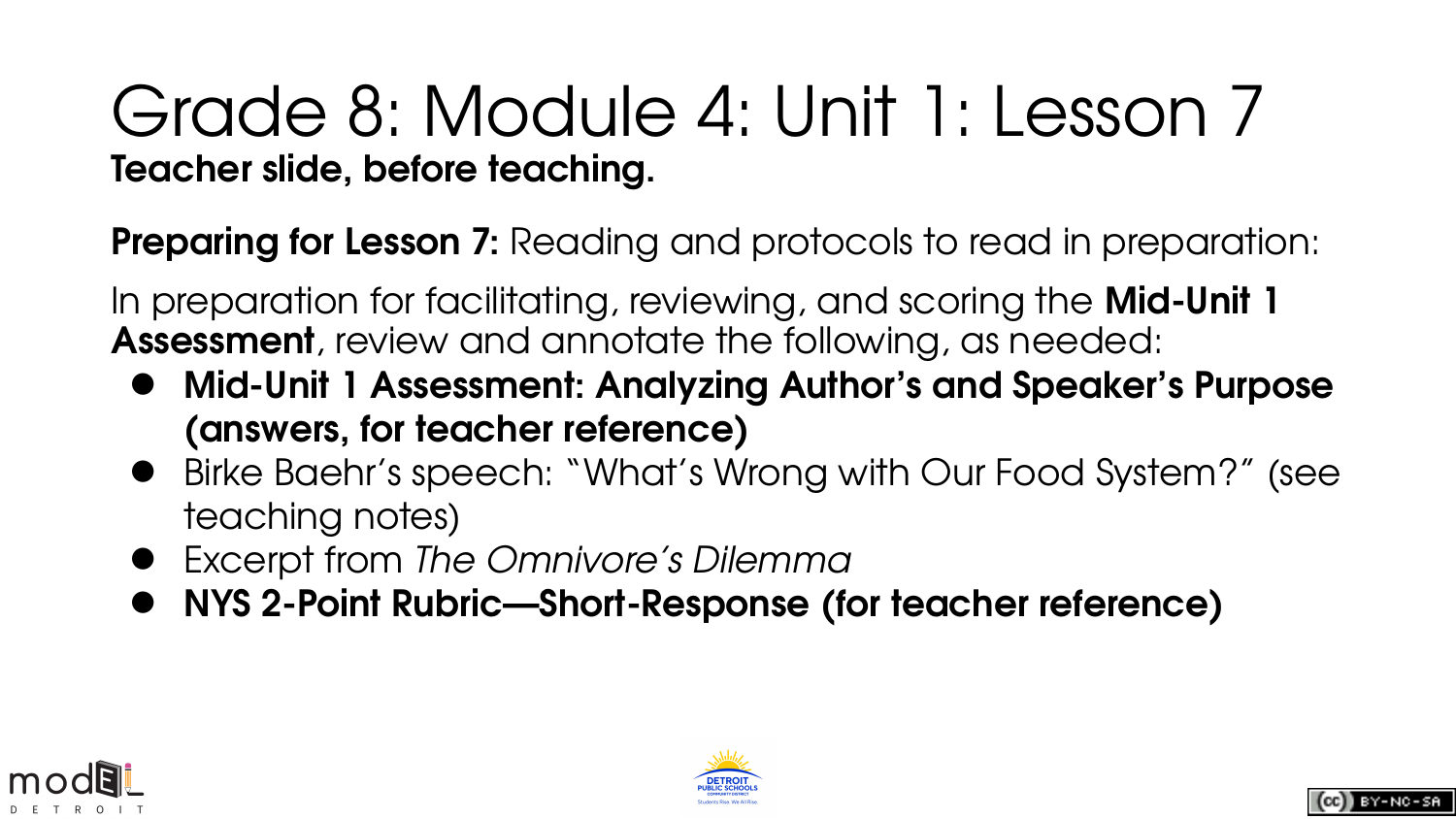

# Grade 8: Module 4: Unit 1: Lesson 7
Teacher slide, before teaching.

Preparing for Lesson 7: Reading and protocols to read in preparation:
In preparation for facilitating, reviewing, and scoring the Mid-Unit 1 Assessment, review and annotate the following, as needed:
Mid-Unit 1 Assessment: Analyzing Author’s and Speaker’s Purpose (answers, for teacher reference)
Birke Baehr’s speech: “What’s Wrong with Our Food System?” (see teaching notes)
Excerpt from The Omnivore’s Dilemma
NYS 2-Point Rubric—Short-Response (for teacher reference)